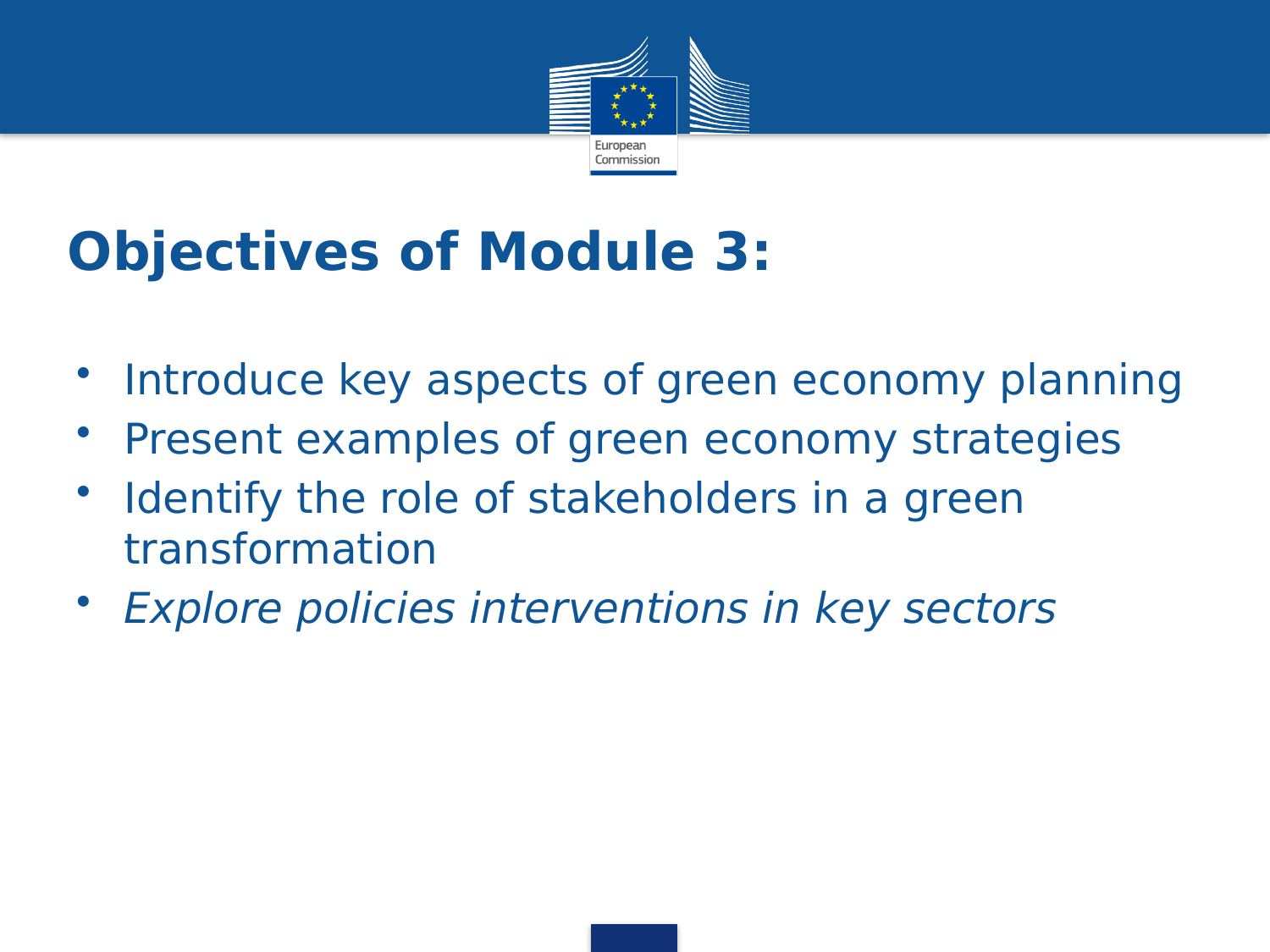

# Objectives of Module 3:
Introduce key aspects of green economy planning
Present examples of green economy strategies
Identify the role of stakeholders in a green transformation
Explore policies interventions in key sectors